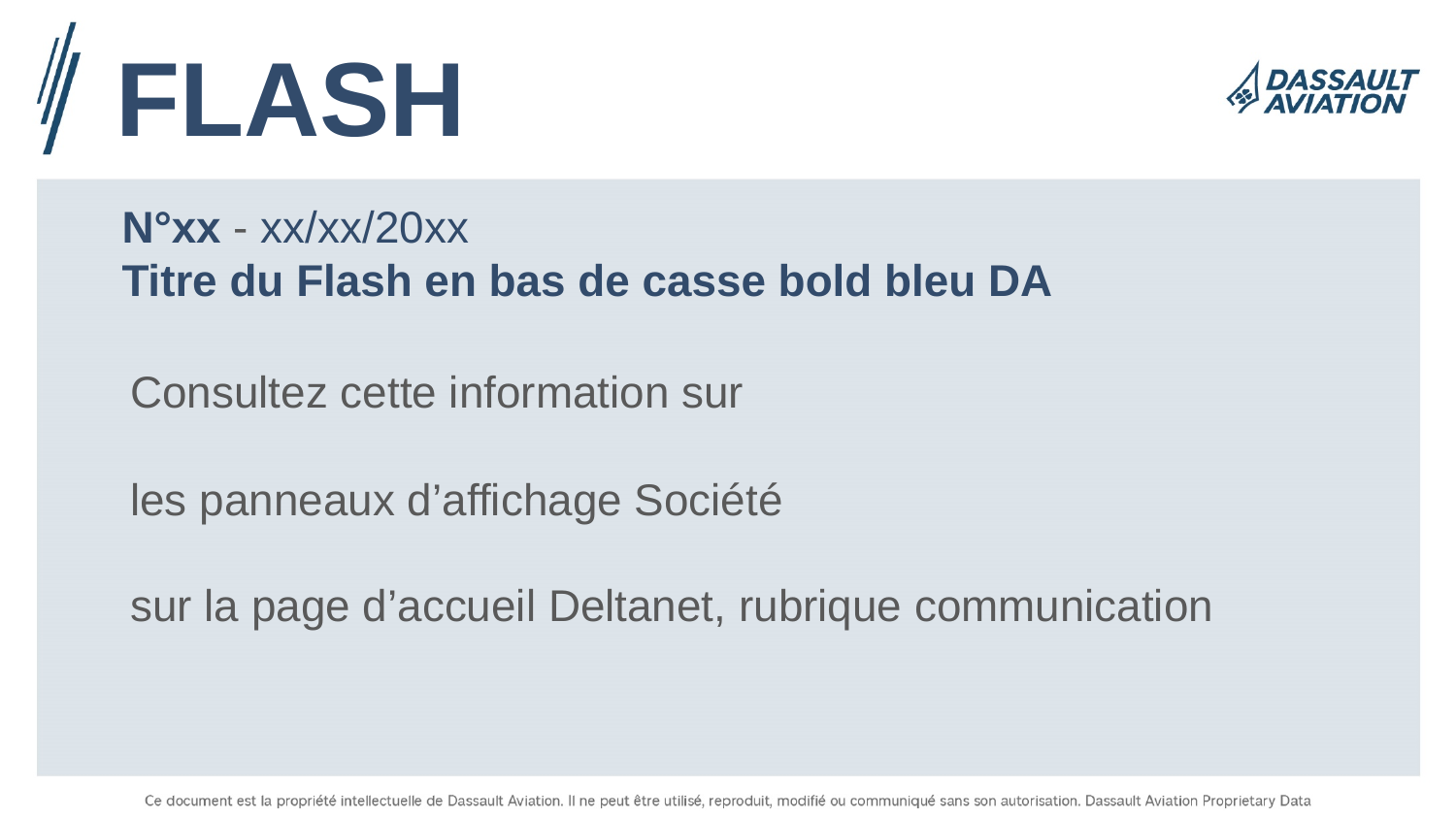

FLASH
N°xx - xx/xx/20xx
Titre du Flash en bas de casse bold bleu DA

Consultez cette information sur

les panneaux d’affichage Société

sur la page d’accueil Deltanet, rubrique communication